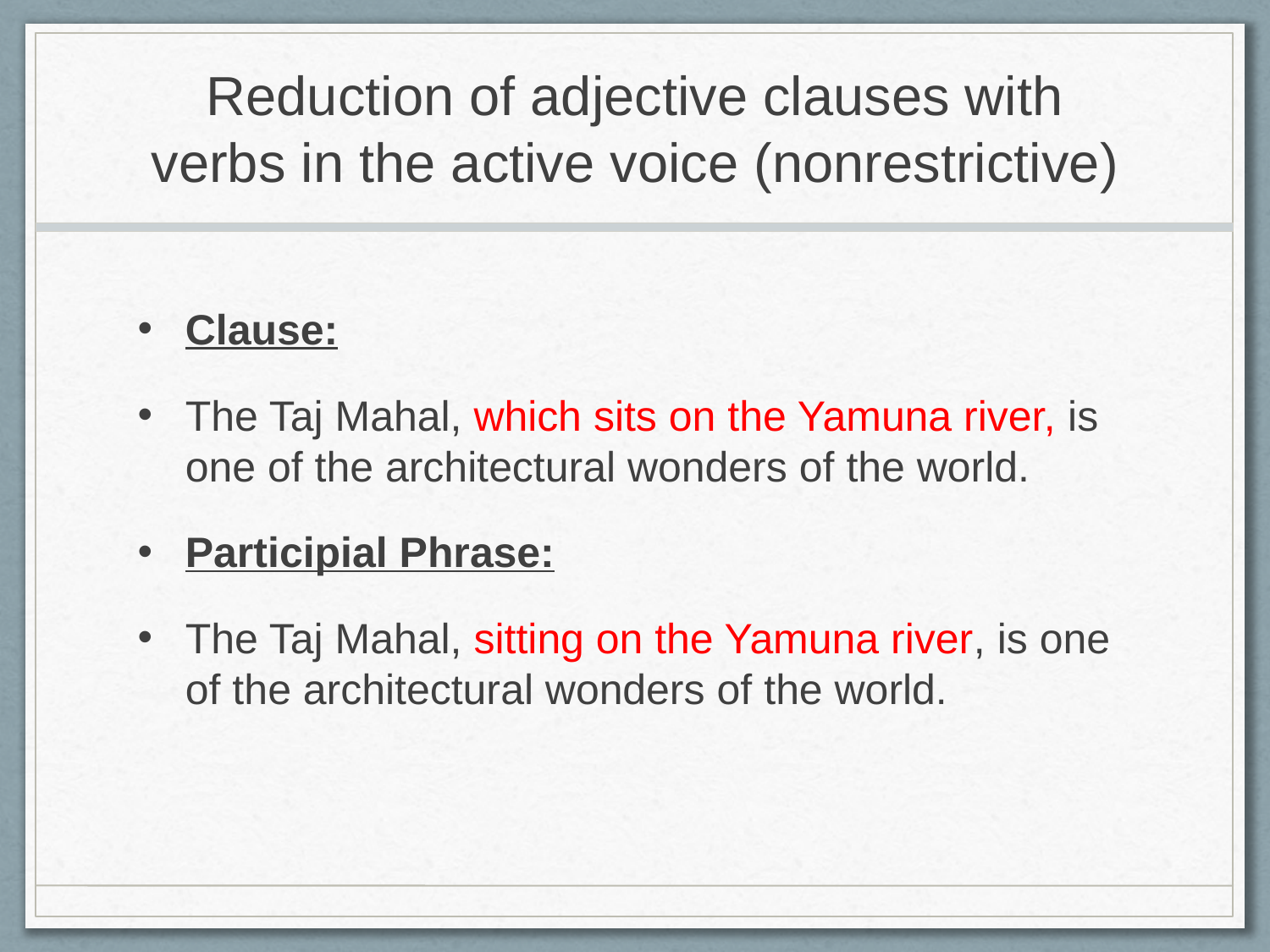

# Reduction of adjective clauses with verbs in the active voice (nonrestrictive)
Clause:
The Taj Mahal, which sits on the Yamuna river, is one of the architectural wonders of the world.
Participial Phrase:
The Taj Mahal, sitting on the Yamuna river, is one of the architectural wonders of the world.